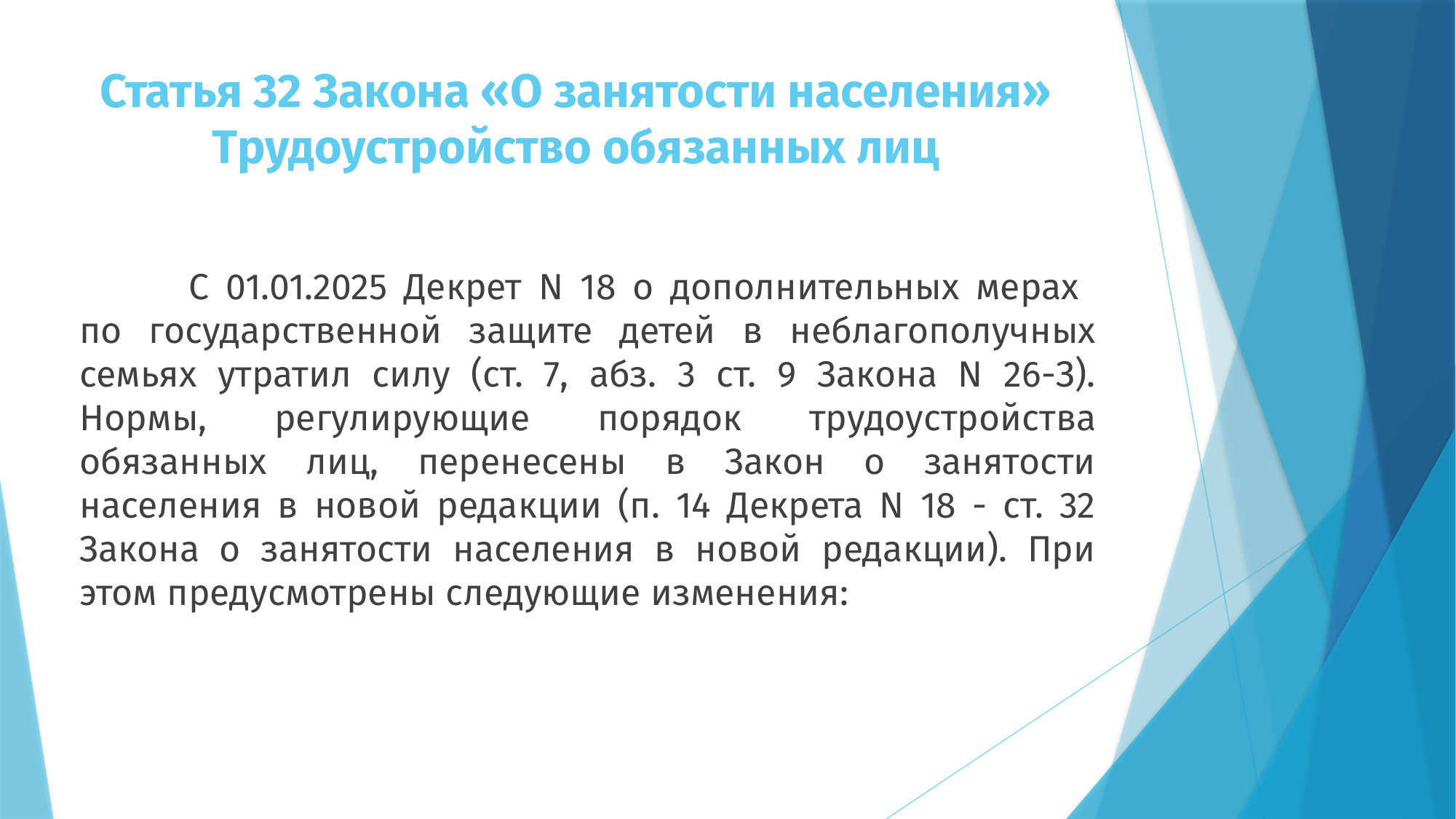

# Статья 32 Закона «О занятости населения» Трудоустройство обязанных лиц
	С 01.01.2025 Декрет N 18 о дополнительных мерах
по государственной защите детей в неблагополучных семьях утратил силу (ст. 7, абз. 3 ст. 9 Закона N 26-З). Нормы, регулирующие порядок трудоустройства обязанных лиц, перенесены в Закон о занятости населения в новой редакции (п. 14 Декрета N 18 - ст. 32 Закона о занятости населения в новой редакции). При этом предусмотрены следующие изменения: